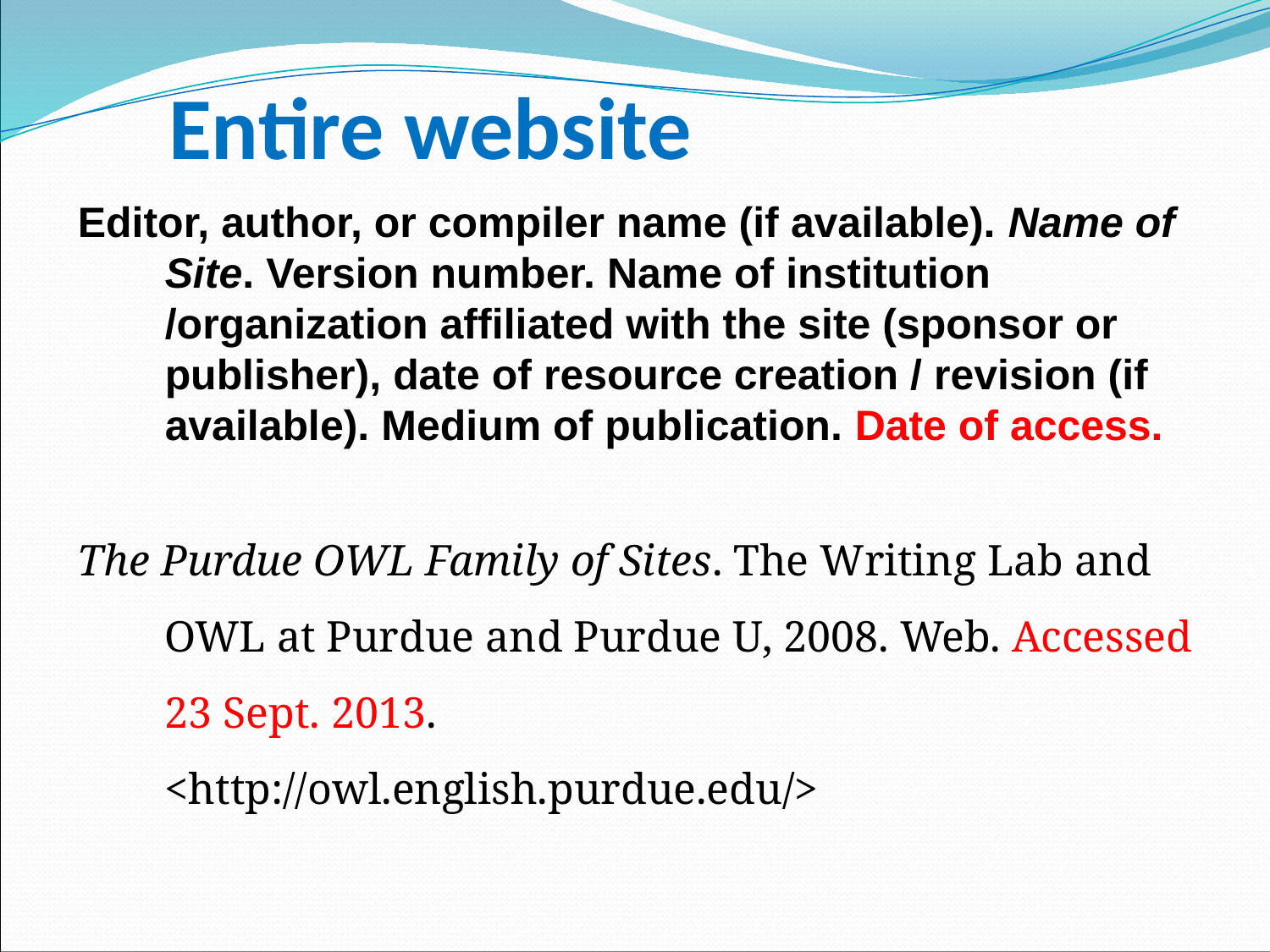

# Entire website
Editor, author, or compiler name (if available). Name of Site. Version number. Name of institution /organization affiliated with the site (sponsor or publisher), date of resource creation / revision (if available). Medium of publication. Date of access.

The Purdue OWL Family of Sites. The Writing Lab and OWL at Purdue and Purdue U, 2008. Web. Accessed 23 Sept. 2013.
	<http://owl.english.purdue.edu/>